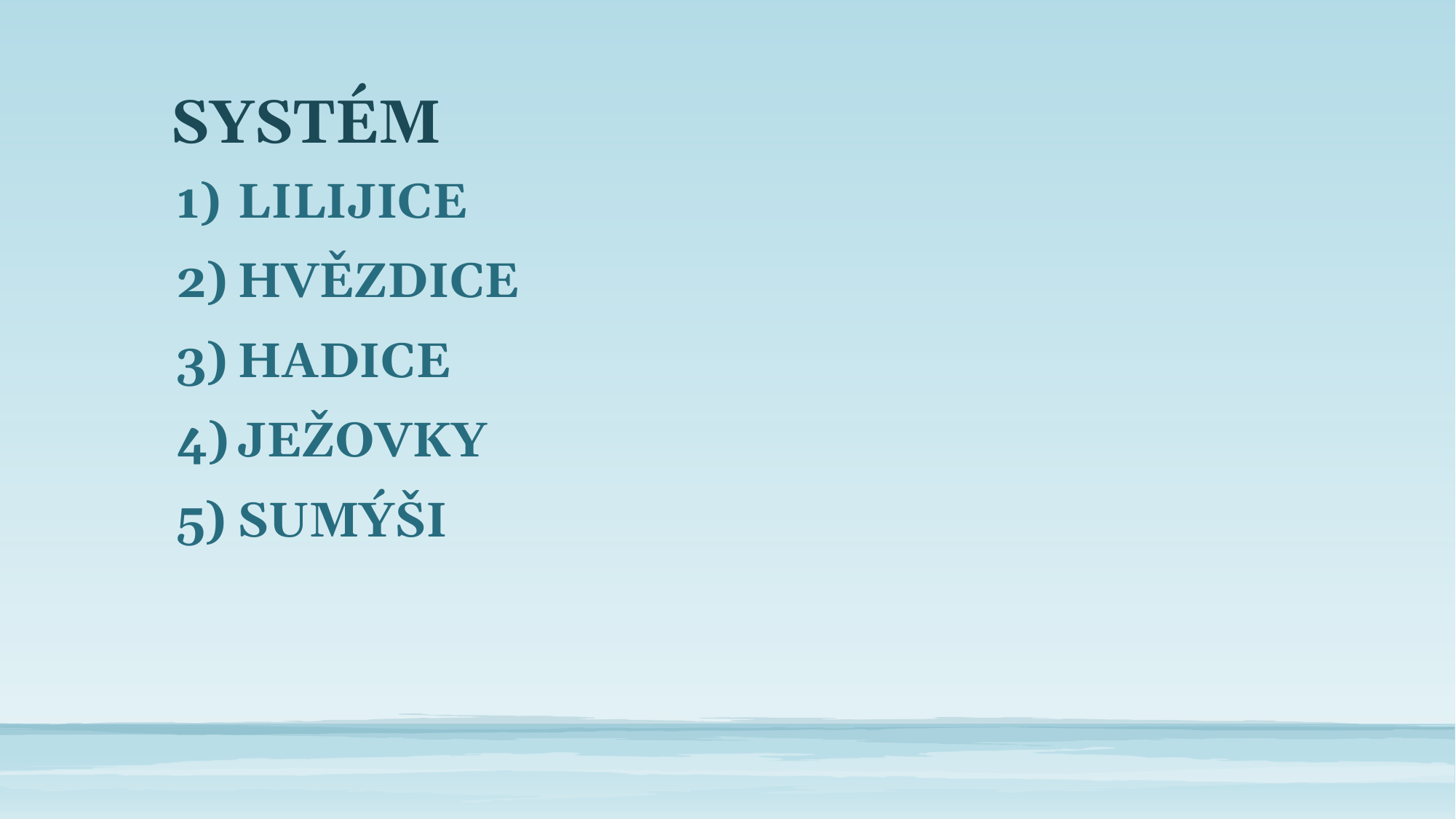

# SYSTÉM
LILIJICE
HVĚZDICE
HADICE
JEŽOVKY
SUMÝŠI